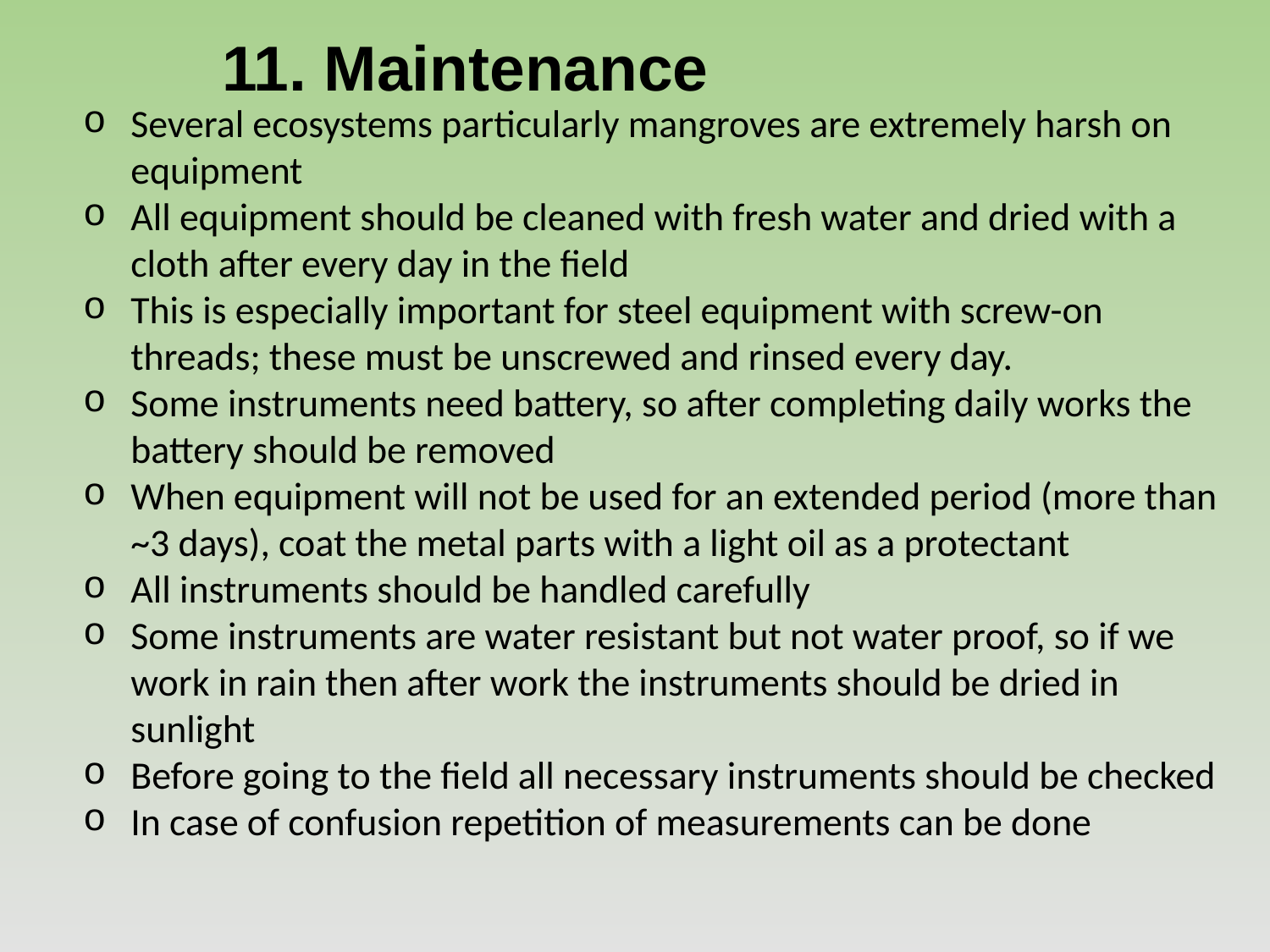

11. Maintenance
Several ecosystems particularly mangroves are extremely harsh on equipment
All equipment should be cleaned with fresh water and dried with a cloth after every day in the field
This is especially important for steel equipment with screw-on threads; these must be unscrewed and rinsed every day.
Some instruments need battery, so after completing daily works the battery should be removed
When equipment will not be used for an extended period (more than ~3 days), coat the metal parts with a light oil as a protectant
All instruments should be handled carefully
Some instruments are water resistant but not water proof, so if we work in rain then after work the instruments should be dried in sunlight
Before going to the field all necessary instruments should be checked
In case of confusion repetition of measurements can be done